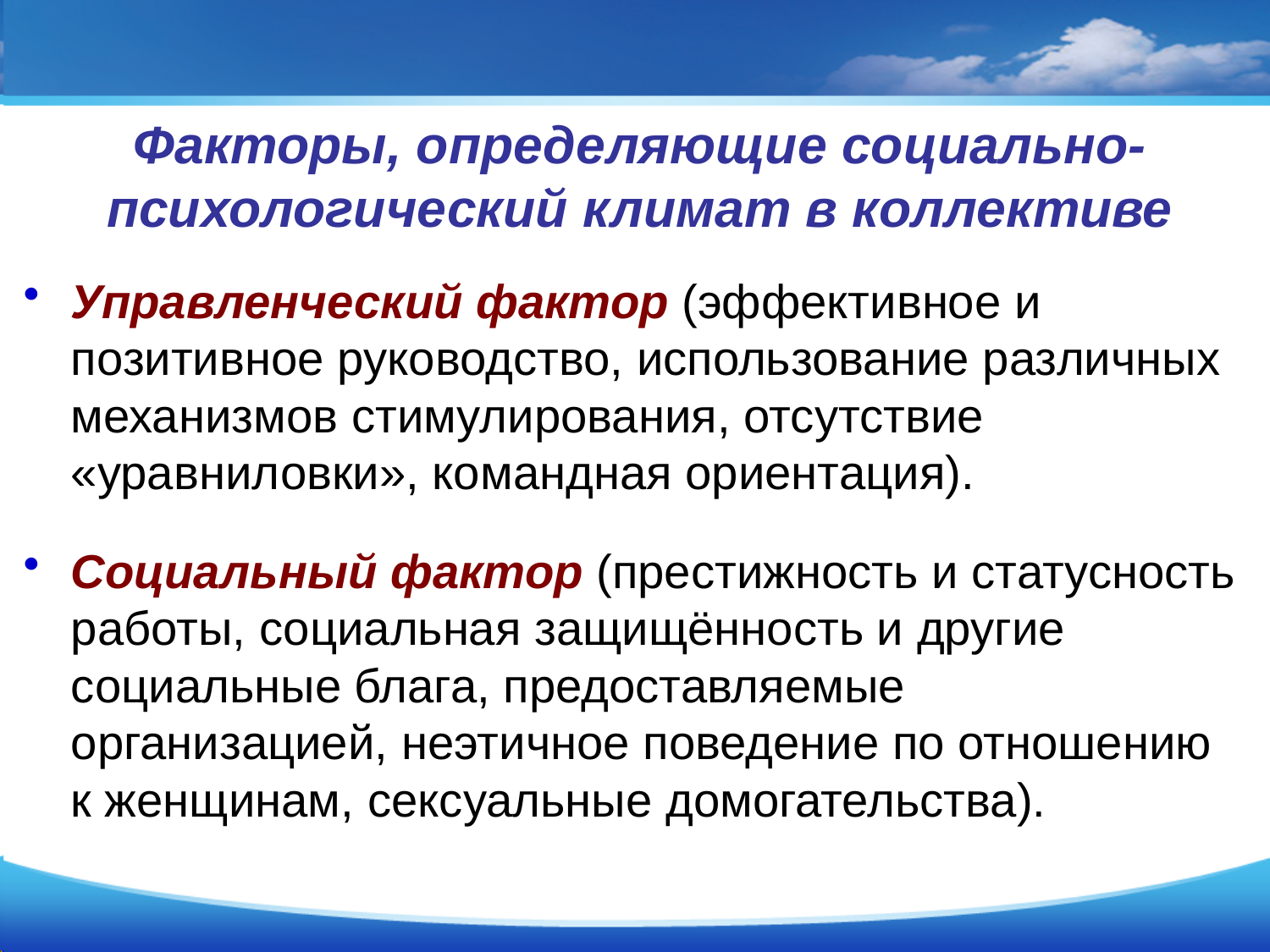

# Факторы, определяющие социально-психологический климат в коллективе
Управленческий фактор (эффективное и позитивное руководство, использование различных механизмов стимулирования, отсутствие «уравниловки», командная ориентация).

Социальный фактор (престижность и статусность работы, социальная защищённость и другие социальные блага, предоставляемые  организацией, неэтичное поведение по отношению к женщинам, сексуальные домогательства).